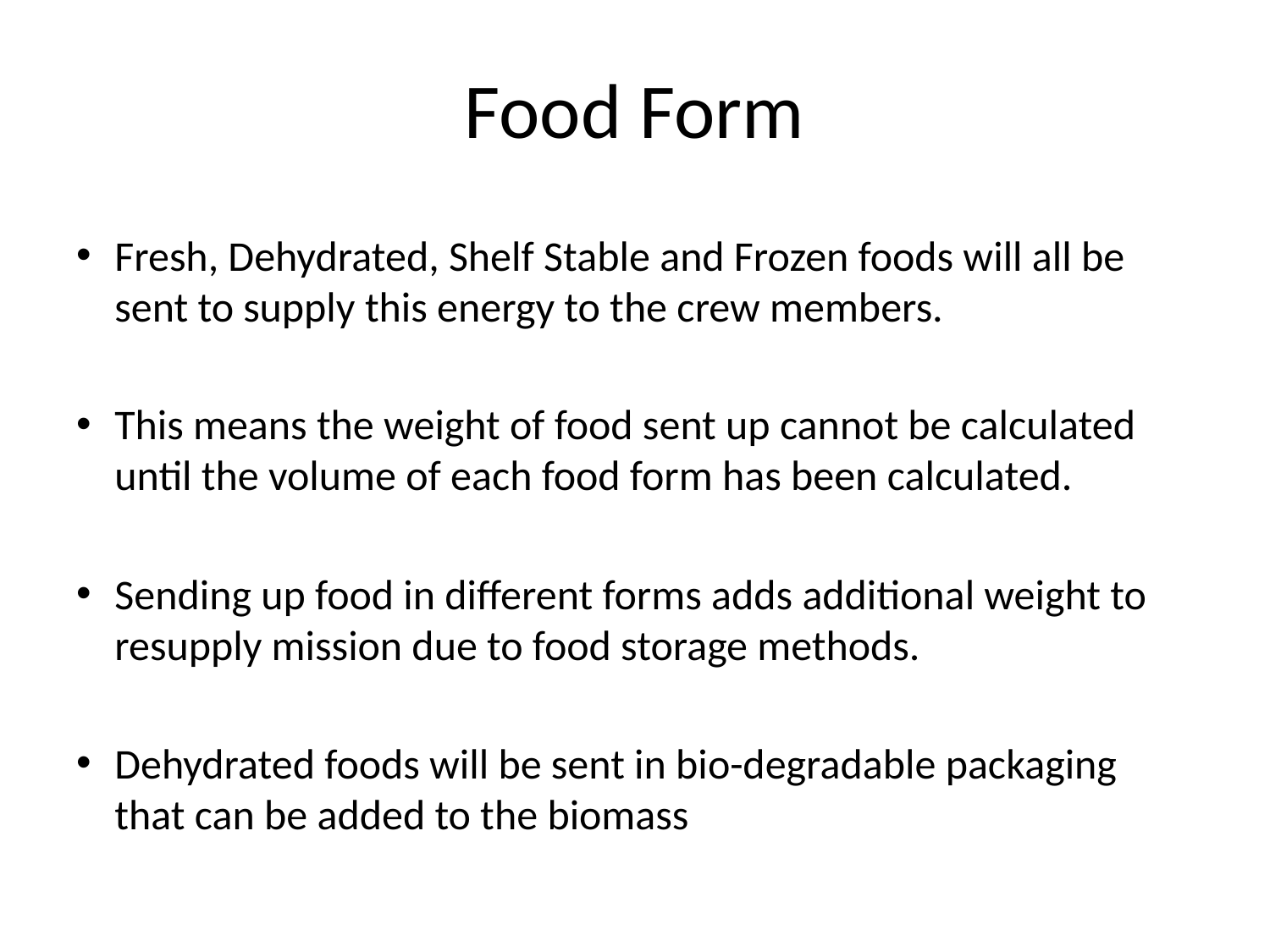

# Food Form
Fresh, Dehydrated, Shelf Stable and Frozen foods will all be sent to supply this energy to the crew members.

This means the weight of food sent up cannot be calculated until the volume of each food form has been calculated.

Sending up food in different forms adds additional weight to resupply mission due to food storage methods.

Dehydrated foods will be sent in bio-degradable packaging that can be added to the biomass